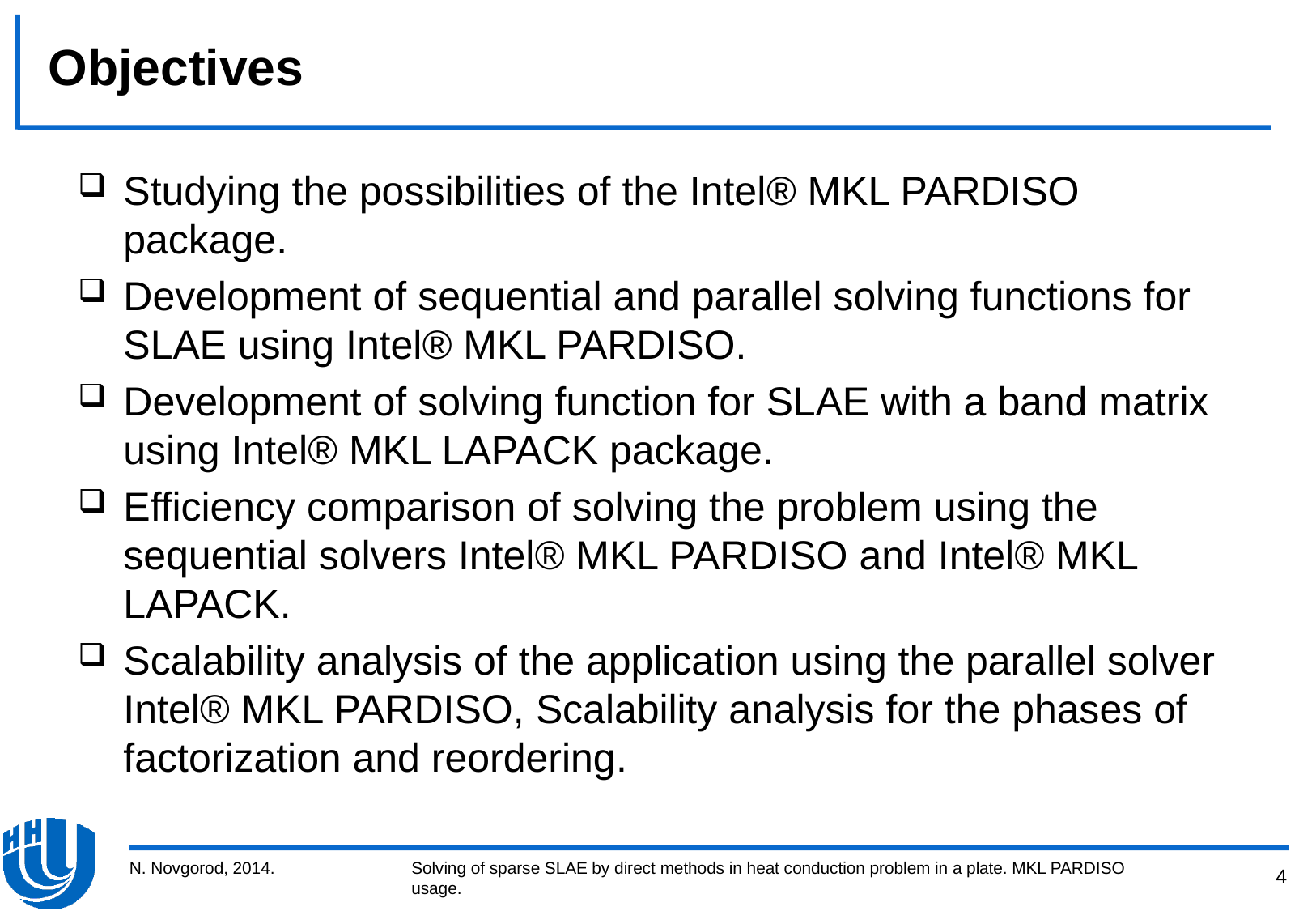

# Objectives
Studying the possibilities of the Intel® MKL PARDISO package.
Development of sequential and parallel solving functions for SLAE using Intel® MKL PARDISO.
Development of solving function for SLAE with a band matrix using Intel® MKL LAPACK package.
Efficiency comparison of solving the problem using the sequential solvers Intel® MKL PARDISO and Intel® MKL LAPACK.
Scalability analysis of the application using the parallel solver Intel® MKL PARDISO, Scalability analysis for the phases of factorization and reordering.
N. Novgorod, 2014.
Solving of sparse SLAE by direct methods in heat conduction problem in a plate. MKL PARDISO usage.